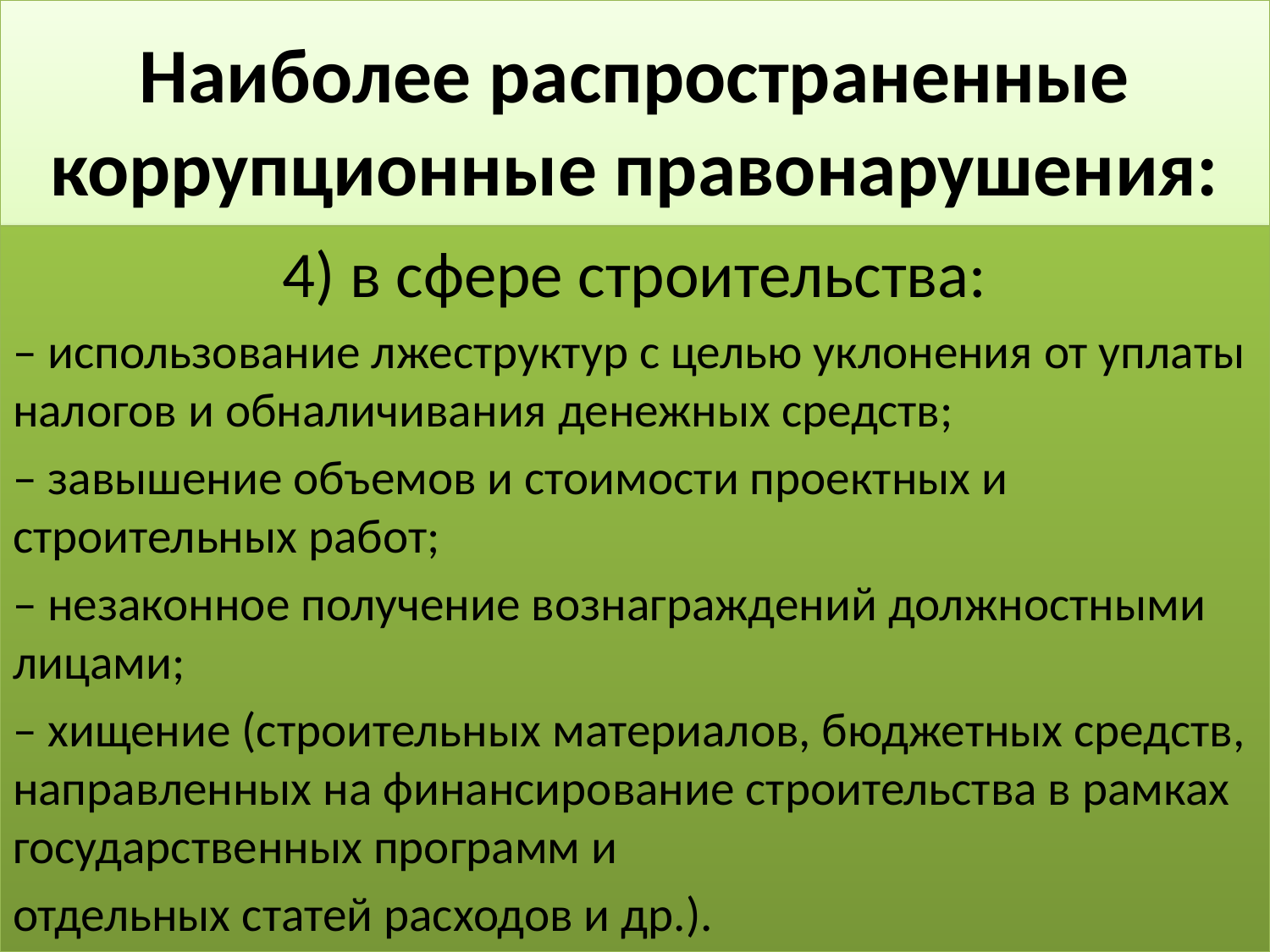

# Наиболее распространенные коррупционные правонарушения:
4) в сфере строительства:
– использование лжеструктур с целью уклонения от уплаты налогов и обналичивания денежных средств;
– завышение объемов и стоимости проектных и строительных работ;
– незаконное получение вознаграждений должностными лицами;
– хищение (строительных материалов, бюджетных средств, направленных на финансирование строительства в рамках государственных программ и
отдельных статей расходов и др.).